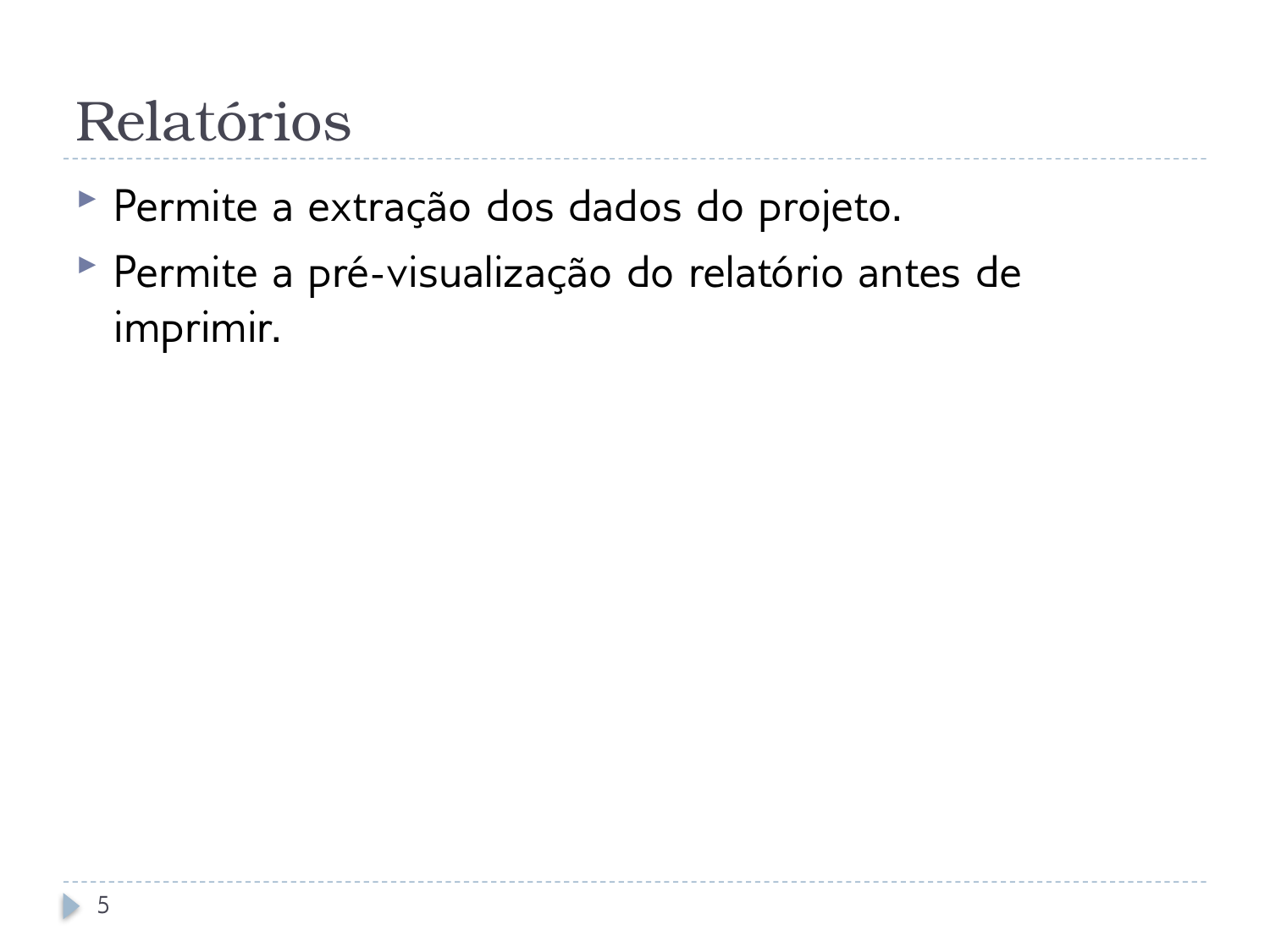

# Relatórios
Permite a extração dos dados do projeto.
Permite a pré-visualização do relatório antes de imprimir.

5